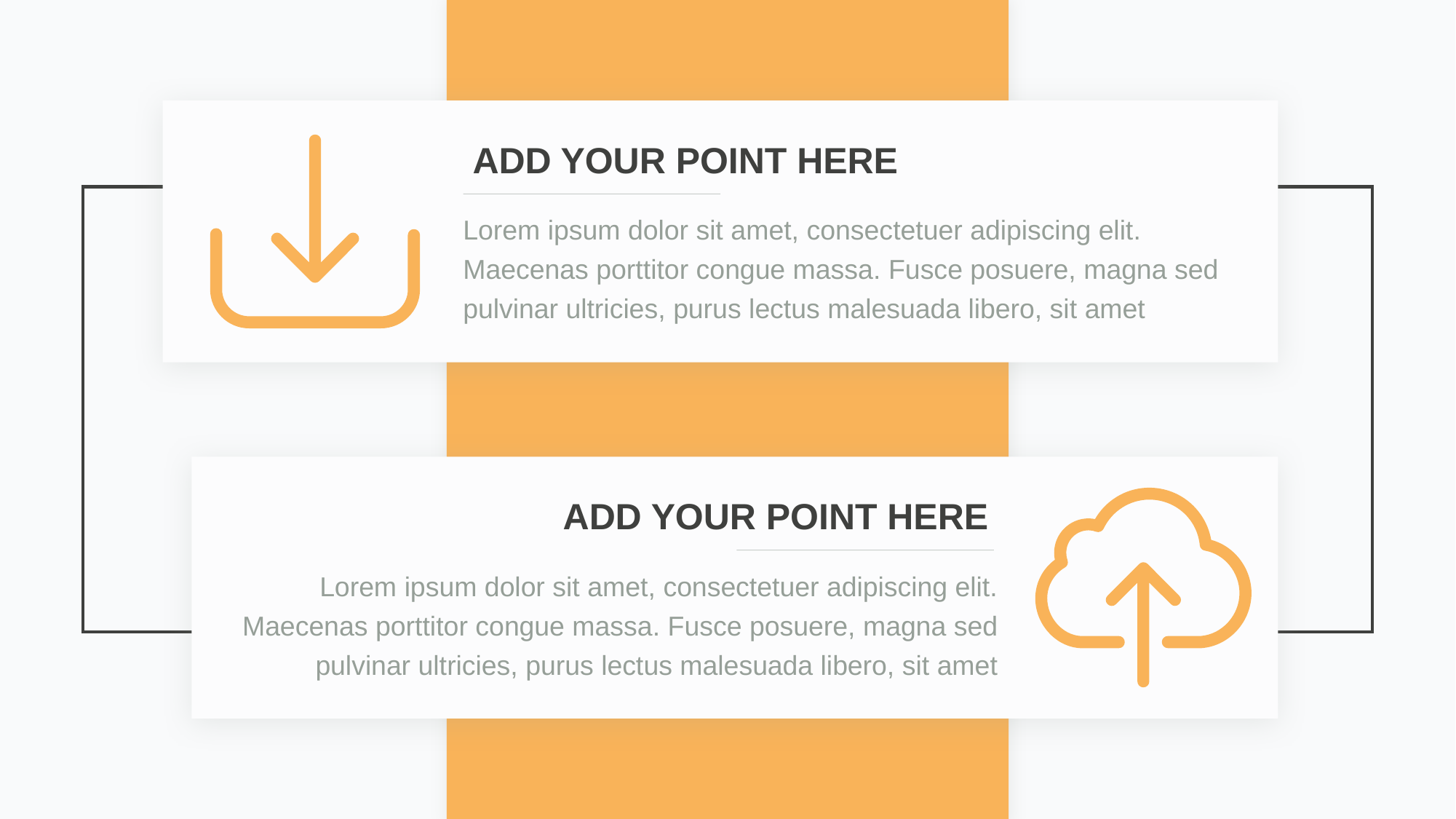

ADD YOUR POINT HERE

Lorem ipsum dolor sit amet, consectetuer adipiscing elit. Maecenas porttitor congue massa. Fusce posuere, magna sed pulvinar ultricies, purus lectus malesuada libero, sit amet

ADD YOUR POINT HERE

Lorem ipsum dolor sit amet, consectetuer adipiscing elit. Maecenas porttitor congue massa. Fusce posuere, magna sed pulvinar ultricies, purus lectus malesuada libero, sit amet